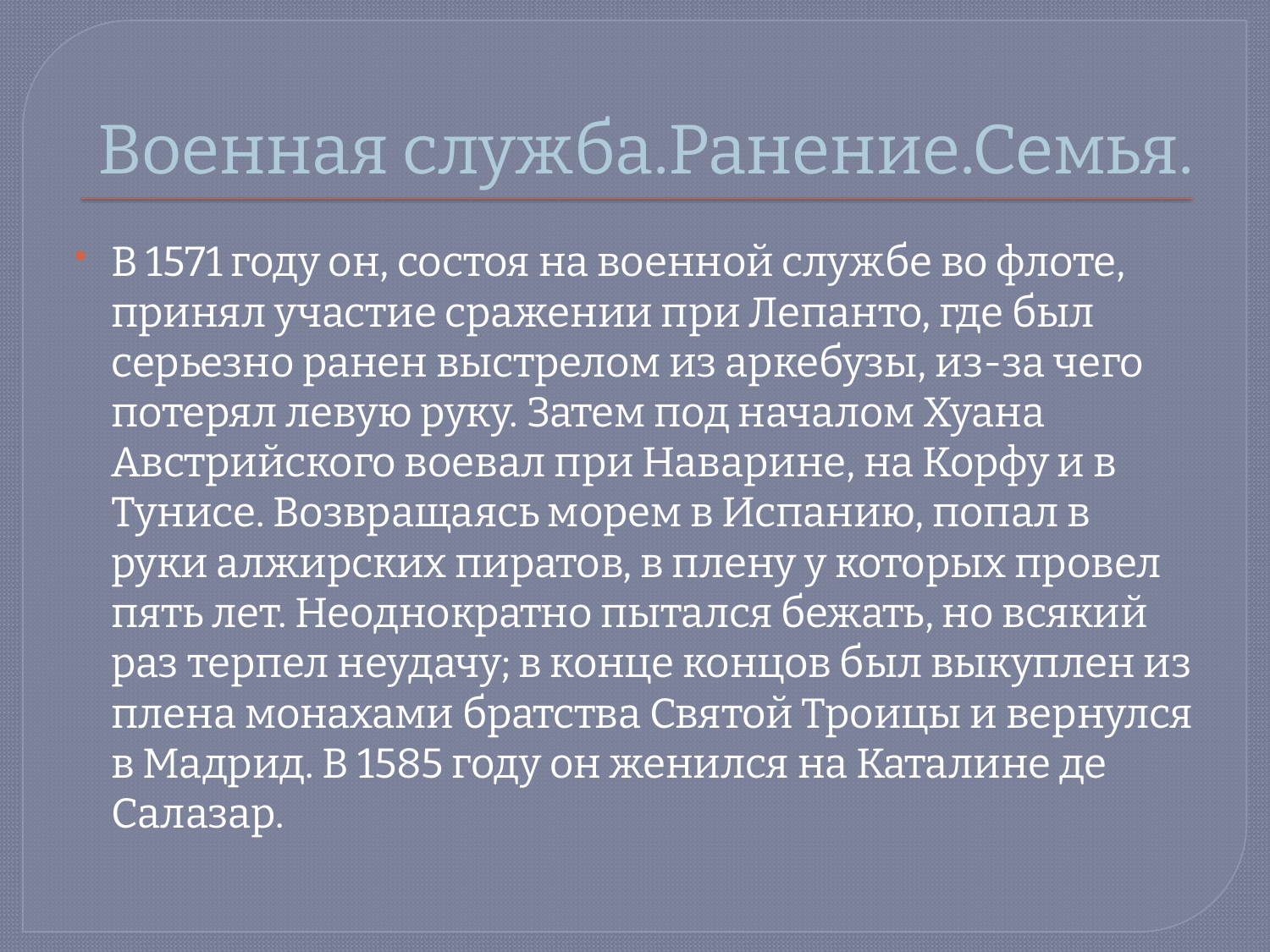

# Военная служба.Ранение.Семья.
В 1571 году он, состоя на военной службе во флоте, принял участие сражении при Лепанто, где был серьезно ранен выстрелом из аркебузы, из-за чего потерял левую руку. Затем под началом Хуана Австрийского воевал при Наварине, на Корфу и в Тунисе. Возвращаясь морем в Испанию, попал в руки алжирских пиратов, в плену у которых провел пять лет. Неоднократно пытался бежать, но всякий раз терпел неудачу; в конце концов был выкуплен из плена монахами братства Святой Троицы и вернулся в Мадрид. В 1585 году он женился на Каталине де Салазар.